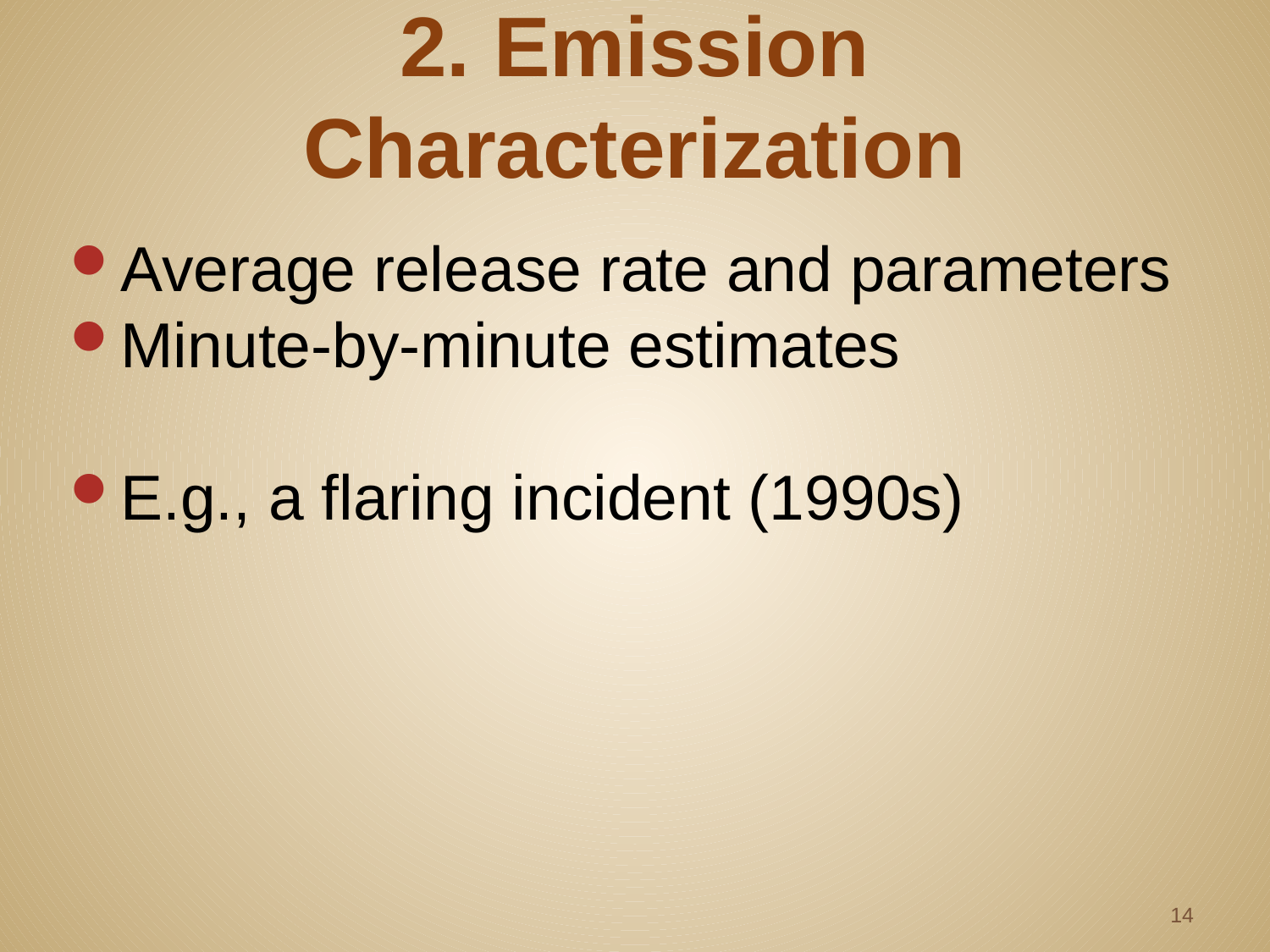

# 2. Emission Characterization
Average release rate and parameters
Minute-by-minute estimates

E.g., a flaring incident (1990s)
14